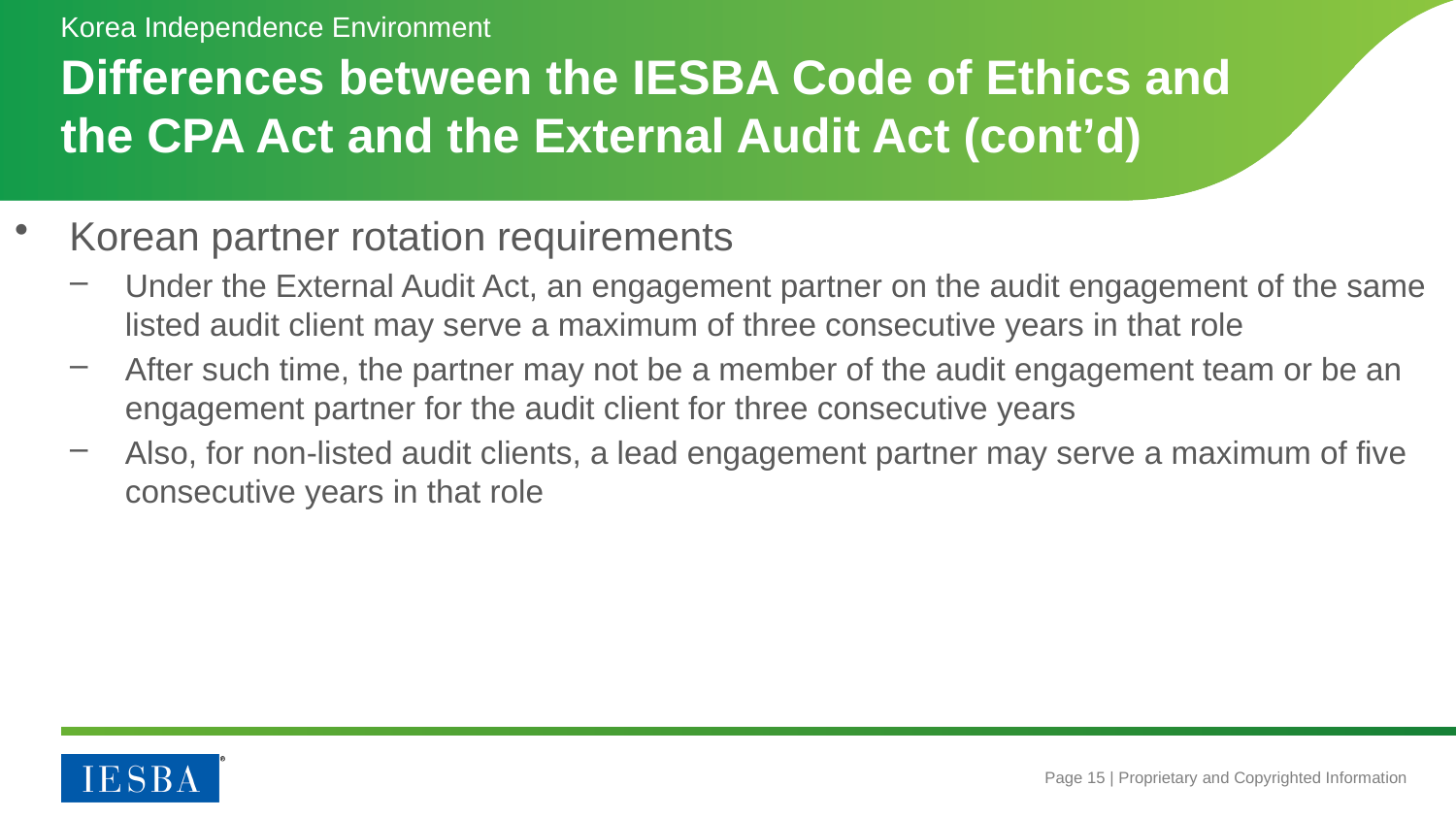

Korea Independence Environment

# Differences between the IESBA Code of Ethics and the CPA Act and the External Audit Act (cont’d)
Korean partner rotation requirements
Under the External Audit Act, an engagement partner on the audit engagement of the same listed audit client may serve a maximum of three consecutive years in that role
After such time, the partner may not be a member of the audit engagement team or be an engagement partner for the audit client for three consecutive years
Also, for non-listed audit clients, a lead engagement partner may serve a maximum of five consecutive years in that role